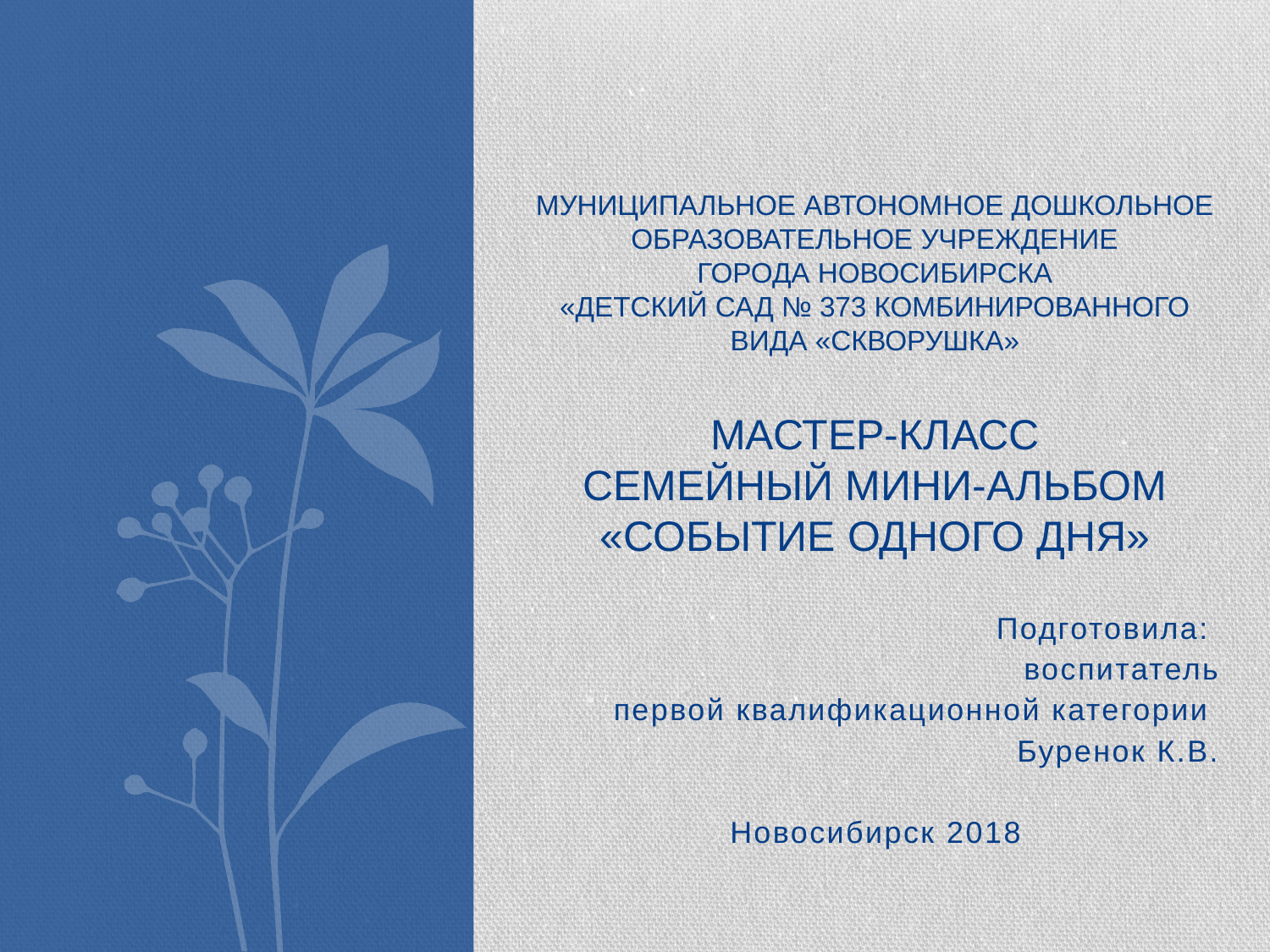

# Муниципальное автономное дошкольное образовательное учреждение города Новосибирска «детский сад № 373 комбинированного вида «скворушка» мастер-класс СЕМЕЙНЫЙ МИНИ-АЛЬБОМ «СОБЫТИЕ ОДНОГО ДНЯ»

Подготовила:
воспитатель
первой квалификационной категории
Буренок К.В.

Новосибирск 2018